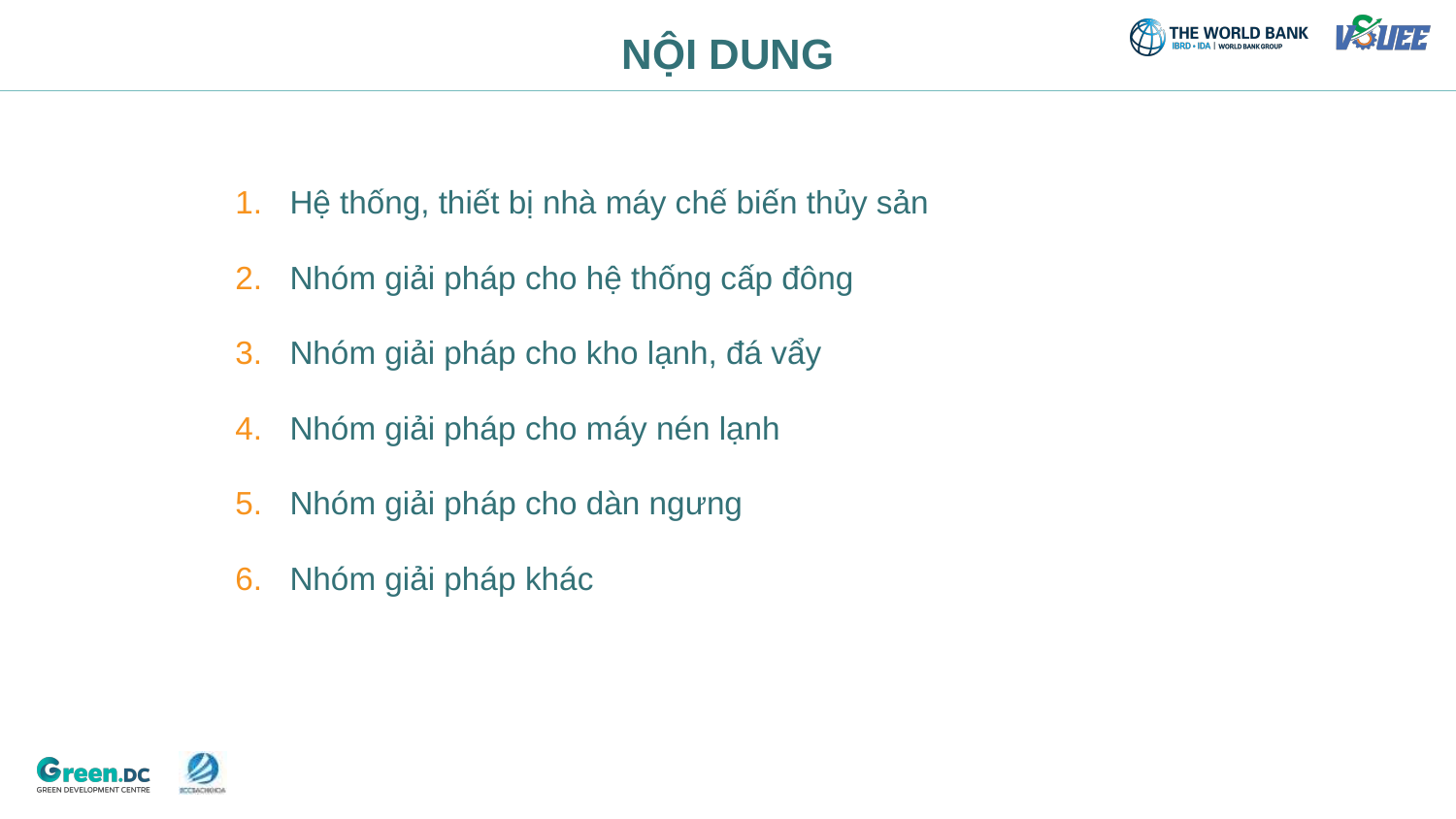

# NỘI DUNG

Hệ thống, thiết bị nhà máy chế biến thủy sản
Nhóm giải pháp cho hệ thống cấp đông
Nhóm giải pháp cho kho lạnh, đá vẩy
Nhóm giải pháp cho máy nén lạnh
Nhóm giải pháp cho dàn ngưng
Nhóm giải pháp khác